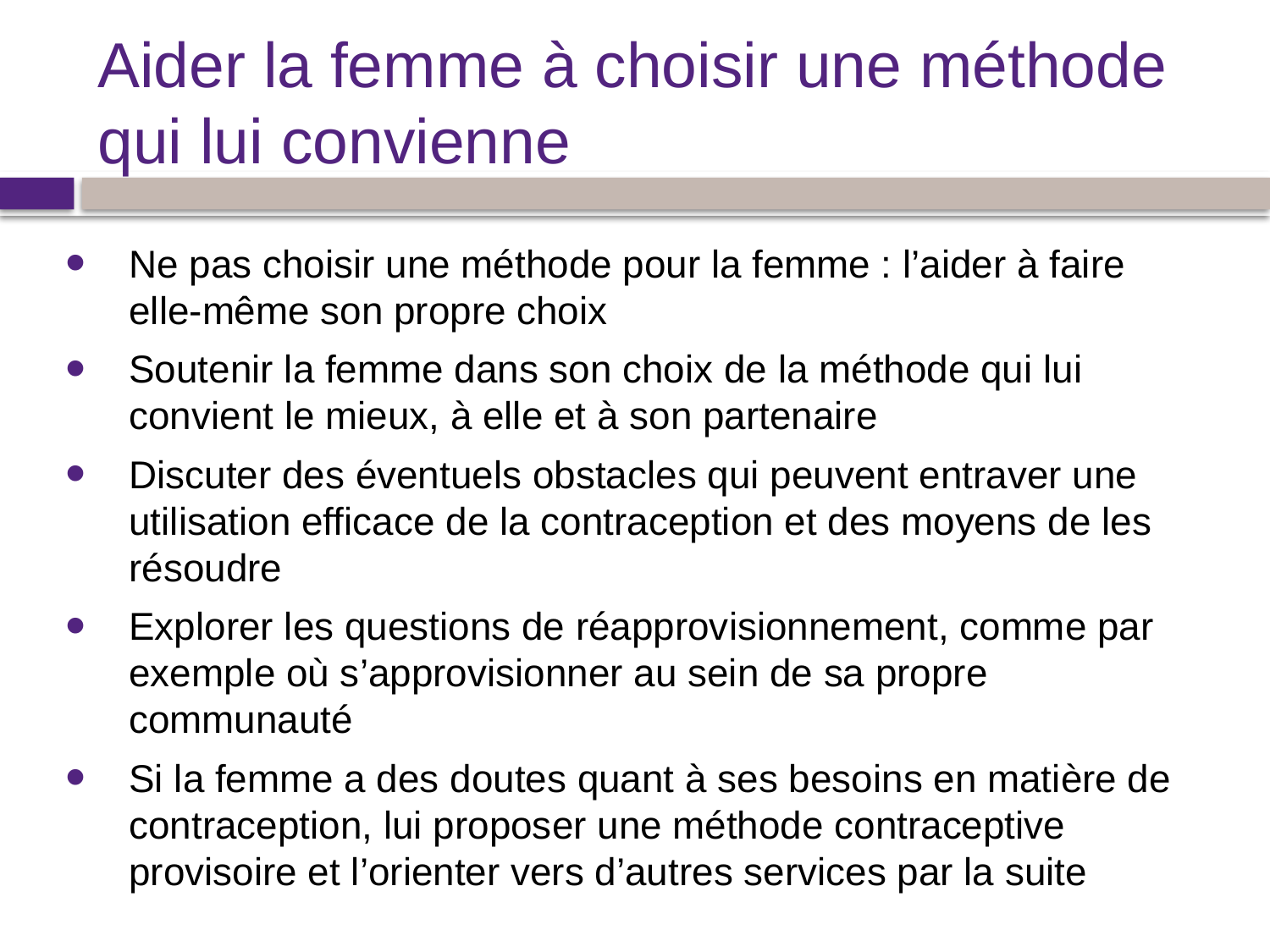

# Aider la femme à choisir une méthode qui lui convienne
Ne pas choisir une méthode pour la femme : l’aider à faire elle-même son propre choix
Soutenir la femme dans son choix de la méthode qui lui convient le mieux, à elle et à son partenaire
Discuter des éventuels obstacles qui peuvent entraver une utilisation efficace de la contraception et des moyens de les résoudre
Explorer les questions de réapprovisionnement, comme par exemple où s’approvisionner au sein de sa propre communauté
Si la femme a des doutes quant à ses besoins en matière de contraception, lui proposer une méthode contraceptive provisoire et l’orienter vers d’autres services par la suite